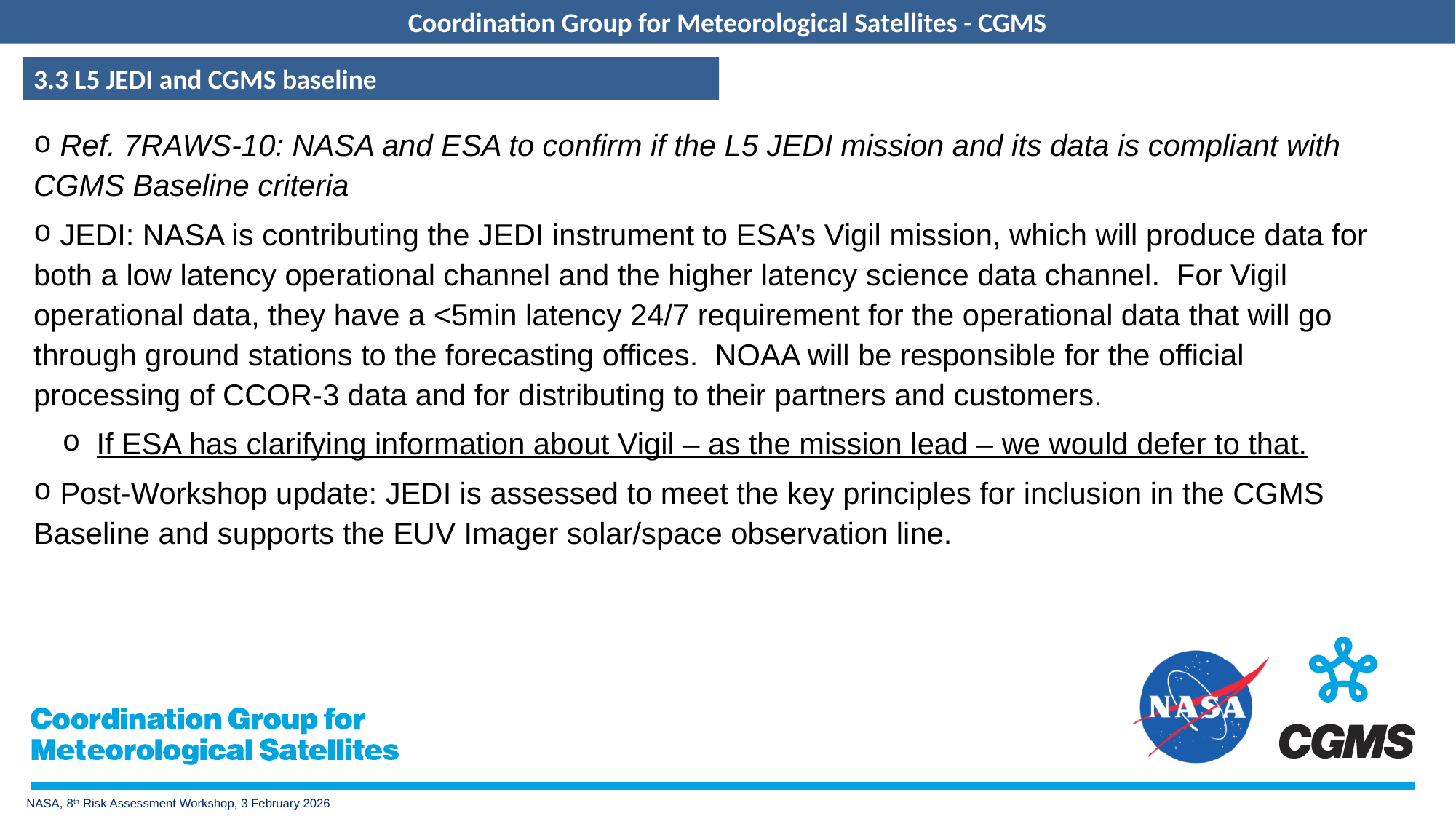

3.3 L5 JEDI and CGMS baseline
 Ref. 7RAWS-10: NASA and ESA to confirm if the L5 JEDI mission and its data is compliant with CGMS Baseline criteria
 JEDI: NASA is contributing the JEDI instrument to ESA’s Vigil mission, which will produce data for both a low latency operational channel and the higher latency science data channel.  For Vigil operational data, they have a <5min latency 24/7 requirement for the operational data that will go through ground stations to the forecasting offices.  NOAA will be responsible for the official processing of CCOR-3 data and for distributing to their partners and customers.
 If ESA has clarifying information about Vigil – as the mission lead – we would defer to that.
 Post-Workshop update: JEDI is assessed to meet the key principles for inclusion in the CGMS Baseline and supports the EUV Imager solar/space observation line.